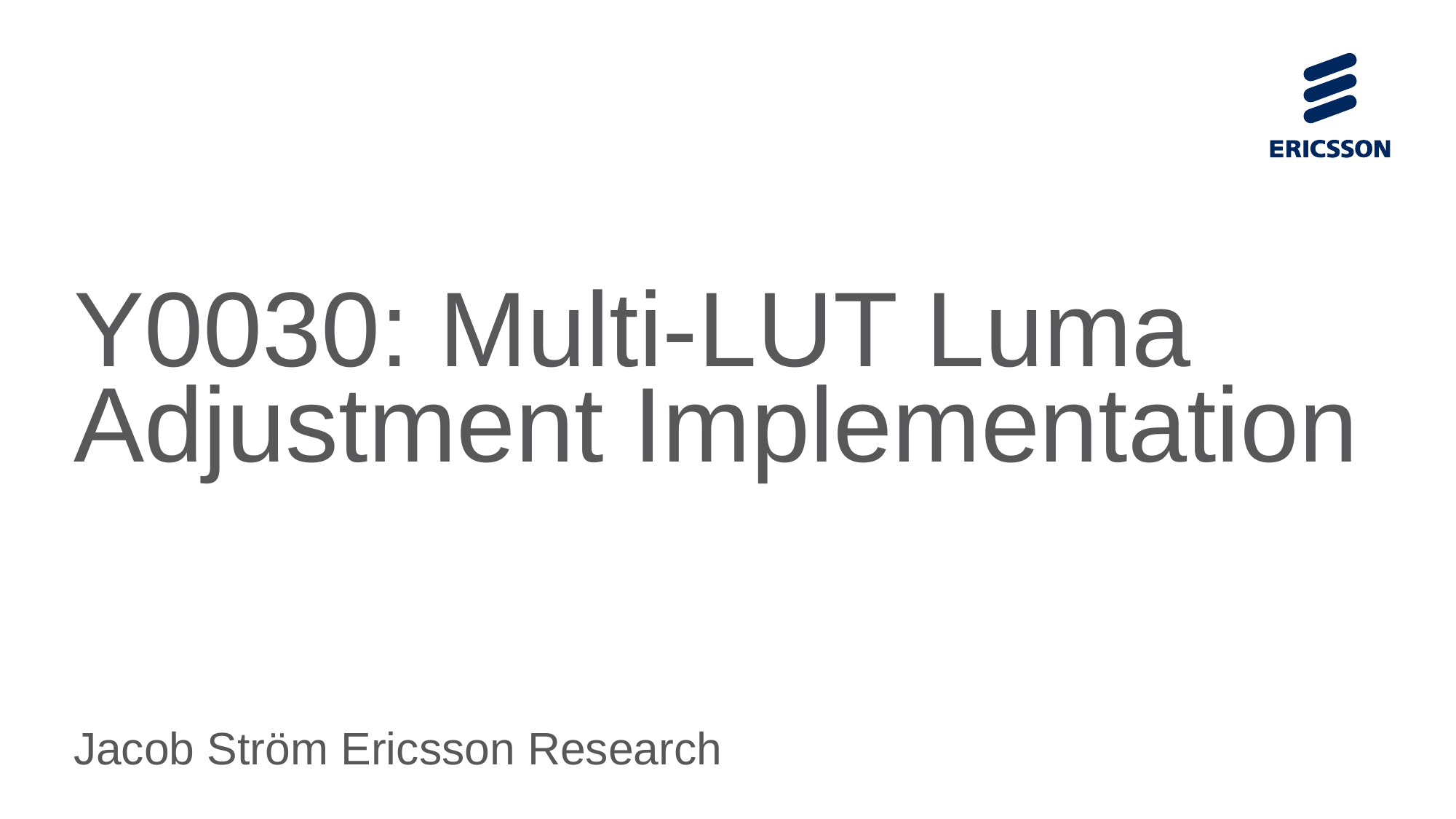

# Y0030: Multi-LUT Luma Adjustment Implementation
Jacob Ström Ericsson Research